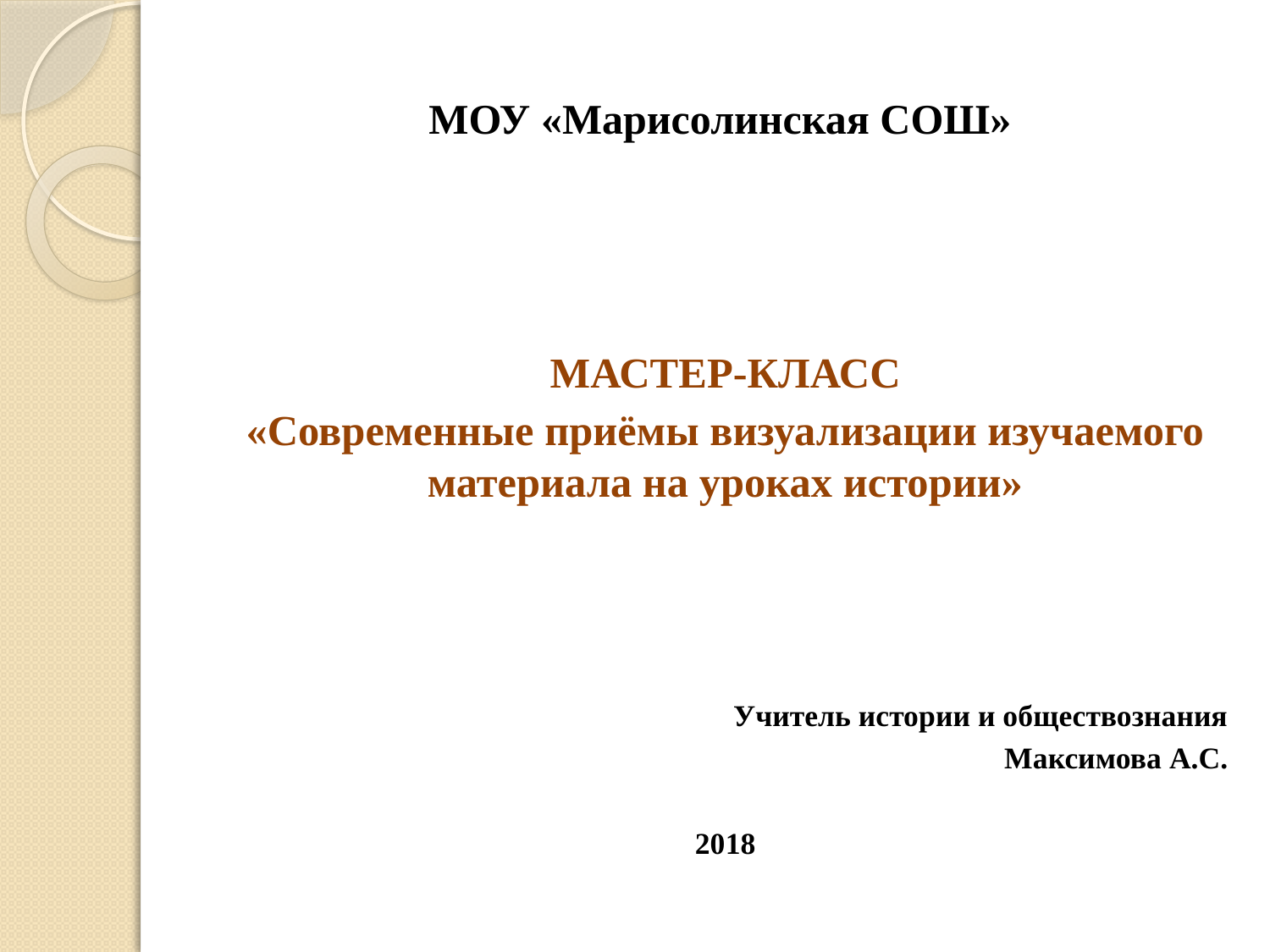

# МОУ «Марисолинская СОШ»

МАСТЕР-КЛАСС
«Современные приёмы визуализации изучаемого материала на уроках истории»

Учитель истории и обществознания
Максимова А.С.

2018